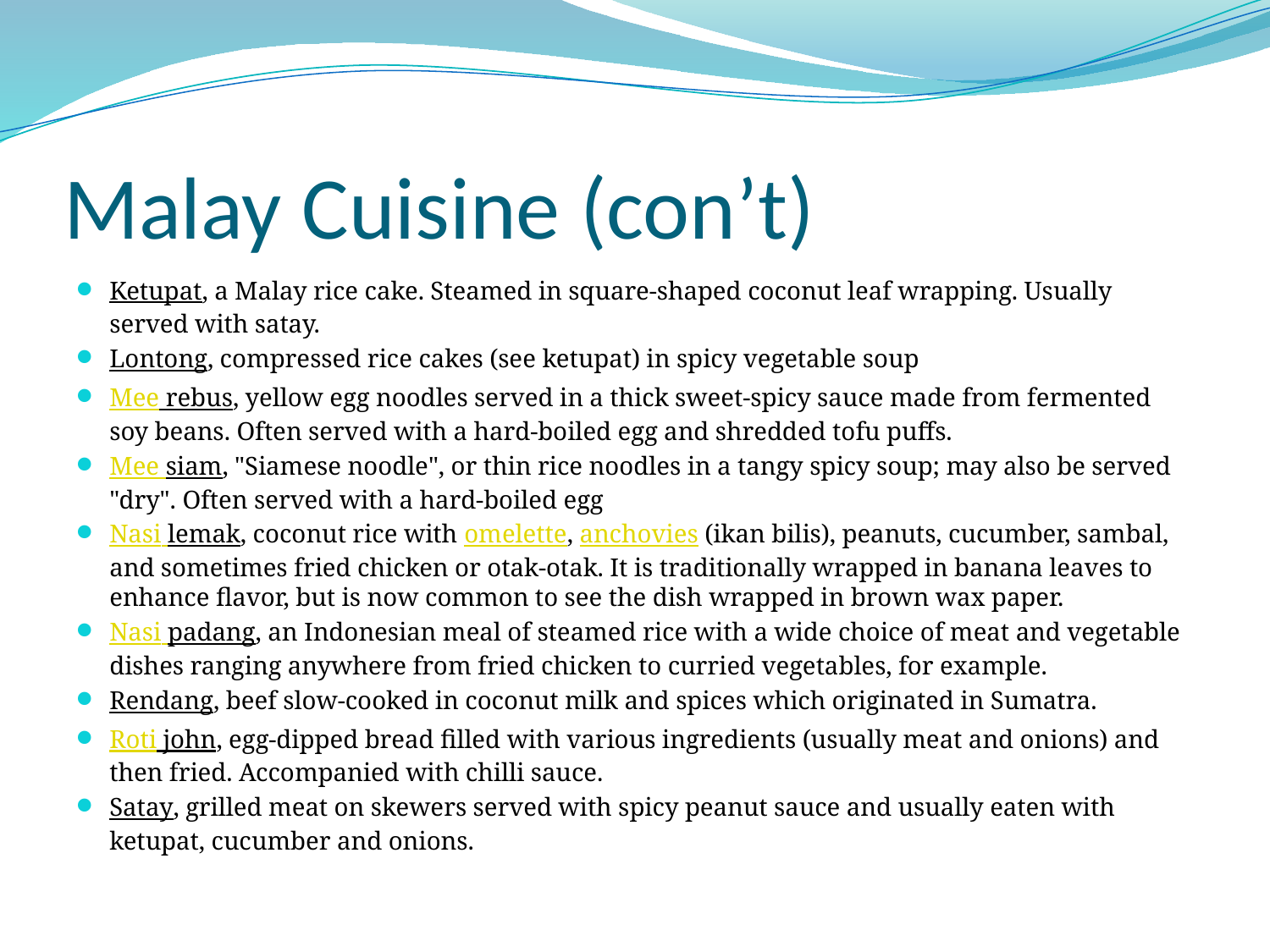

# Malay Cuisine (con’t)
Ketupat, a Malay rice cake. Steamed in square-shaped coconut leaf wrapping. Usually served with satay.
Lontong, compressed rice cakes (see ketupat) in spicy vegetable soup
Mee rebus, yellow egg noodles served in a thick sweet-spicy sauce made from fermented soy beans. Often served with a hard-boiled egg and shredded tofu puffs.
Mee siam, "Siamese noodle", or thin rice noodles in a tangy spicy soup; may also be served "dry". Often served with a hard-boiled egg
Nasi lemak, coconut rice with omelette, anchovies (ikan bilis), peanuts, cucumber, sambal, and sometimes fried chicken or otak-otak. It is traditionally wrapped in banana leaves to enhance flavor, but is now common to see the dish wrapped in brown wax paper.
Nasi padang, an Indonesian meal of steamed rice with a wide choice of meat and vegetable dishes ranging anywhere from fried chicken to curried vegetables, for example.
Rendang, beef slow-cooked in coconut milk and spices which originated in Sumatra.
Roti john, egg-dipped bread filled with various ingredients (usually meat and onions) and then fried. Accompanied with chilli sauce.
Satay, grilled meat on skewers served with spicy peanut sauce and usually eaten with ketupat, cucumber and onions.